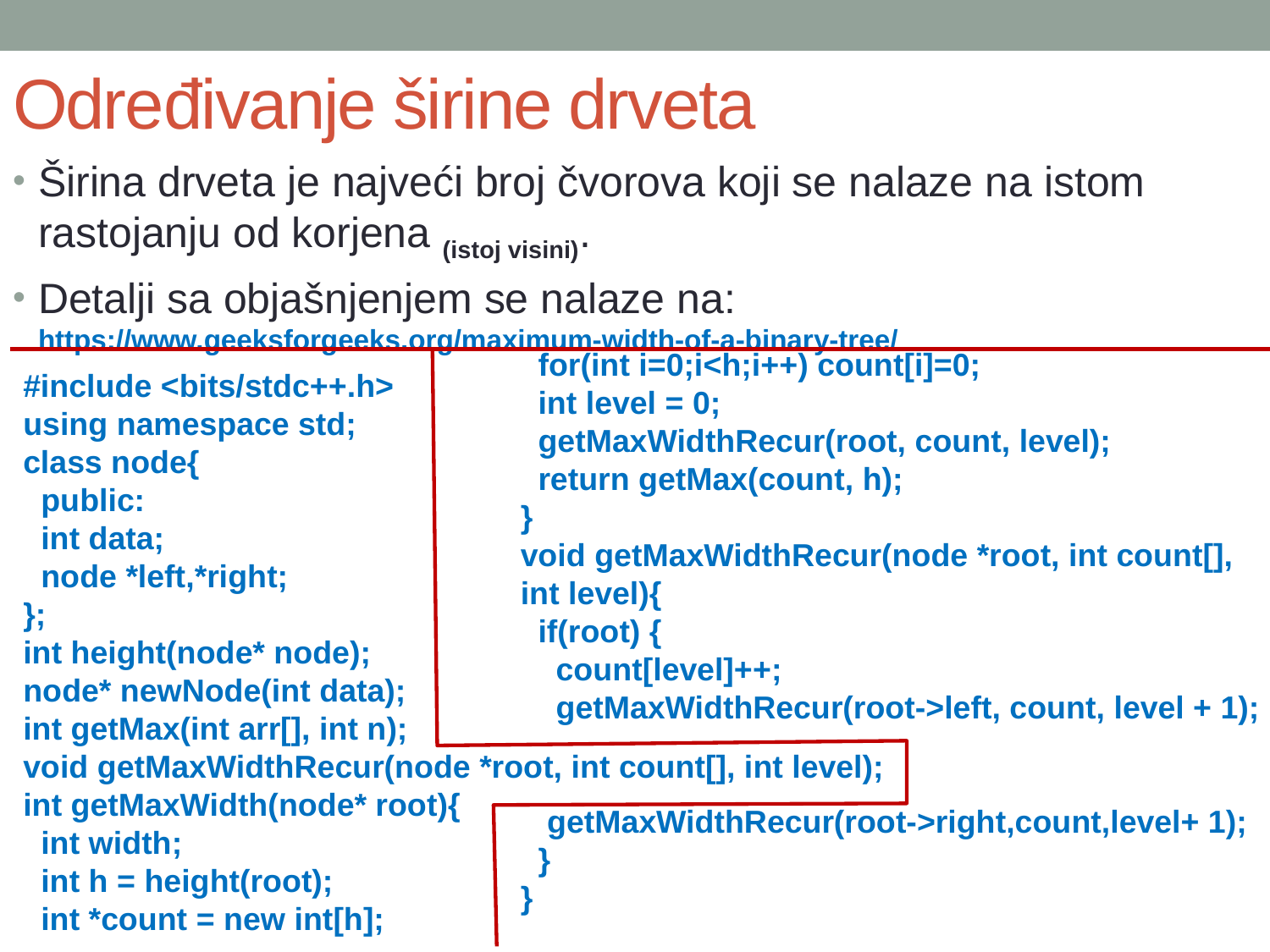

# Određivanje širine drveta
Širina drveta je najveći broj čvorova koji se nalaze na istom rastojanju od korjena (istoj visini).
Detalji sa objašnjenjem se nalaze na:
https://www.geeksforgeeks.org/maximum-width-of-a-binary-tree/

  for(int i=0;i<h;i++) count[i]=0;
  int level = 0;
  getMaxWidthRecur(root, count, level);
  return getMax(count, h);
}
void getMaxWidthRecur(node *root, int count[], int level){
  if(root) {
    count[level]++;
    getMaxWidthRecur(root->left, count, level + 1);

   getMaxWidthRecur(root->right,count,level+ 1);
  }
}

#include <bits/stdc++.h>
using namespace std;
class node{
  public:
  int data;
  node *left,*right;
};
int height(node* node);
node* newNode(int data);
int getMax(int arr[], int n);
void getMaxWidthRecur(node *root, int count[], int level);
int getMaxWidth(node* root){
  int width;
  int h = height(root);
  int *count = new int[h];